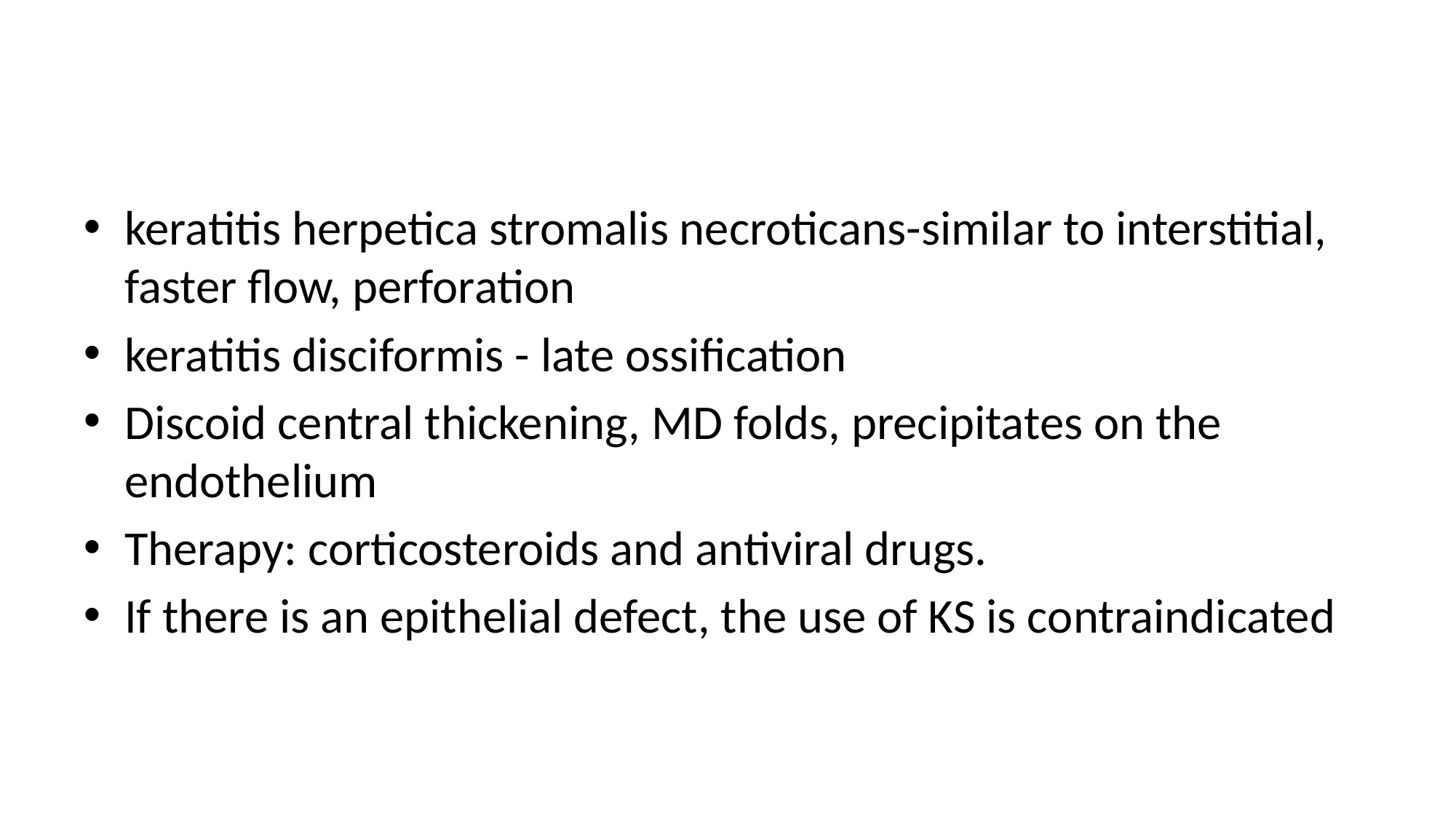

#
keratitis herpetica stromalis necroticans-similar to interstitial, faster flow, perforation
keratitis disciformis - late ossification
Discoid central thickening, MD folds, precipitates on the endothelium
Therapy: corticosteroids and antiviral drugs.
If there is an epithelial defect, the use of KS is contraindicated